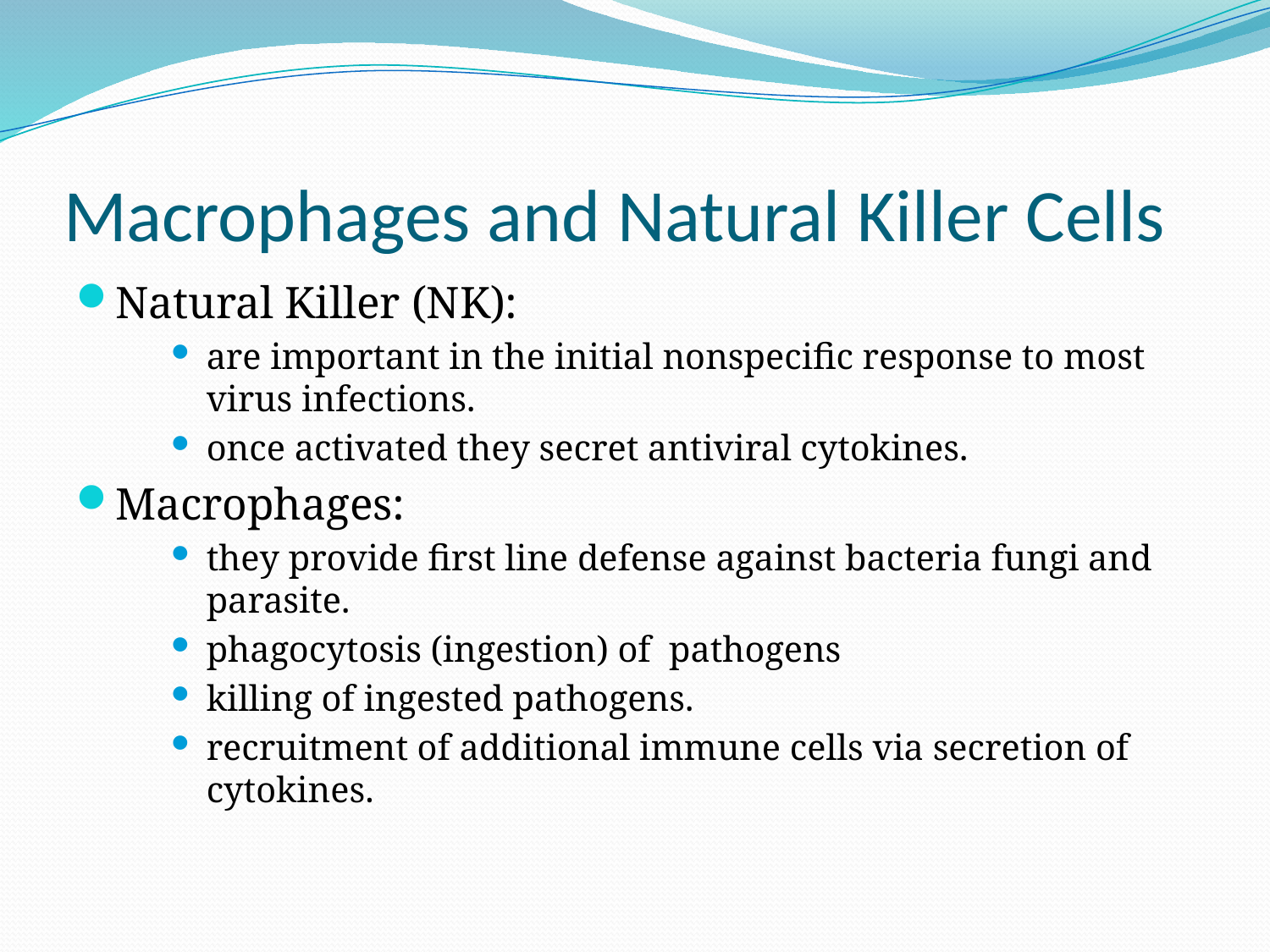

# Macrophages and Natural Killer Cells
Natural Killer (NK):
are important in the initial nonspecific response to most virus infections.
once activated they secret antiviral cytokines.
Macrophages:
they provide first line defense against bacteria fungi and parasite.
phagocytosis (ingestion) of  pathogens
killing of ingested pathogens.
recruitment of additional immune cells via secretion of cytokines.